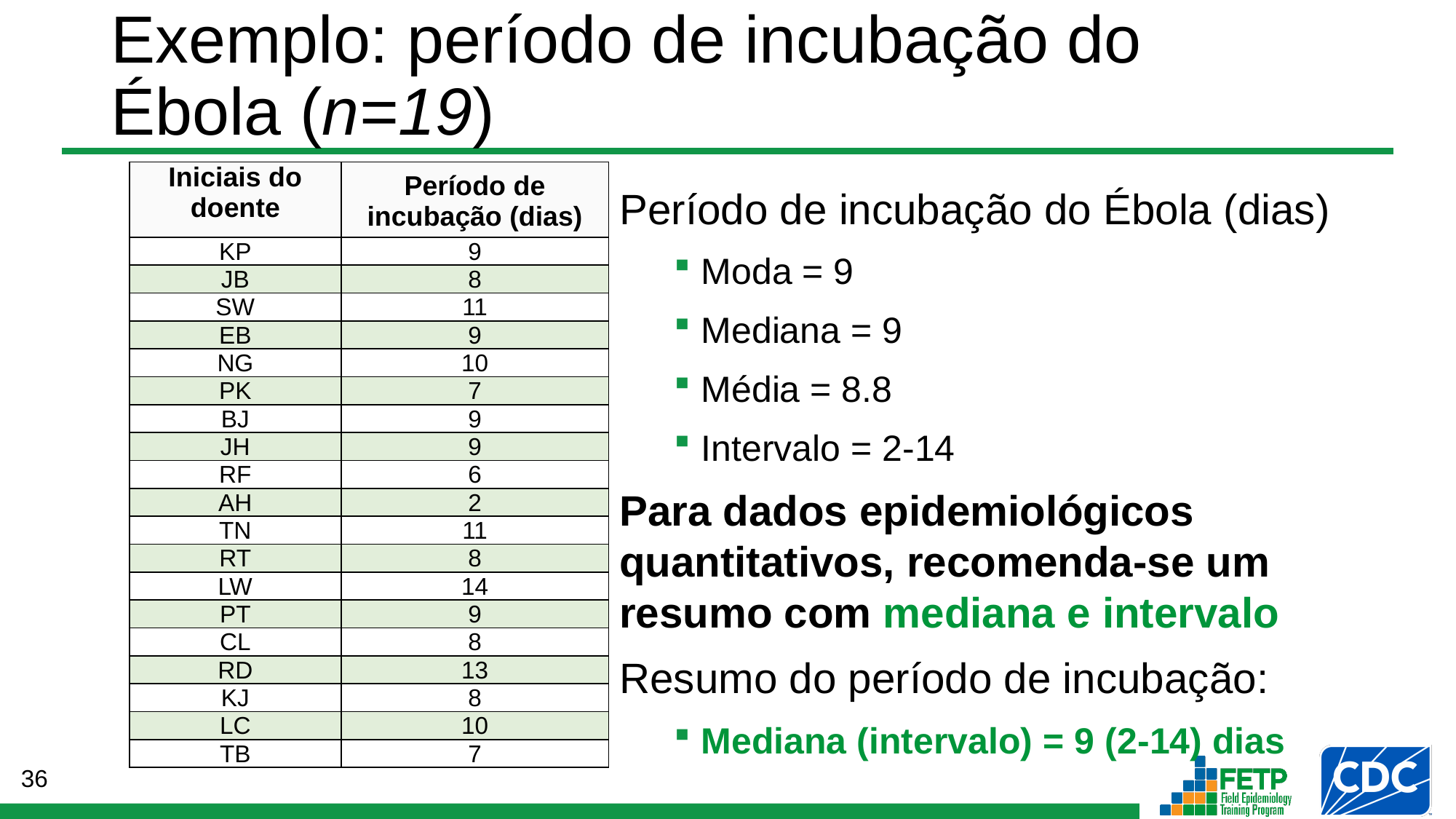

# Exemplo: período de incubação do Ébola (n=19)
| Iniciais do doente | Período de incubação (dias) |
| --- | --- |
| KP | 9 |
| JB | 8 |
| SW | 11 |
| EB | 9 |
| NG | 10 |
| PK | 7 |
| BJ | 9 |
| JH | 9 |
| RF | 6 |
| AH | 2 |
| TN | 11 |
| RT | 8 |
| LW | 14 |
| PT | 9 |
| CL | 8 |
| RD | 13 |
| KJ | 8 |
| LC | 10 |
| TB | 7 |
Período de incubação do Ébola (dias)
Moda = 9
Mediana = 9
Média = 8.8
Intervalo = 2-14
Para dados epidemiológicos quantitativos, recomenda-se um resumo com mediana e intervalo
Resumo do período de incubação:
Mediana (intervalo) = 9 (2-14) dias